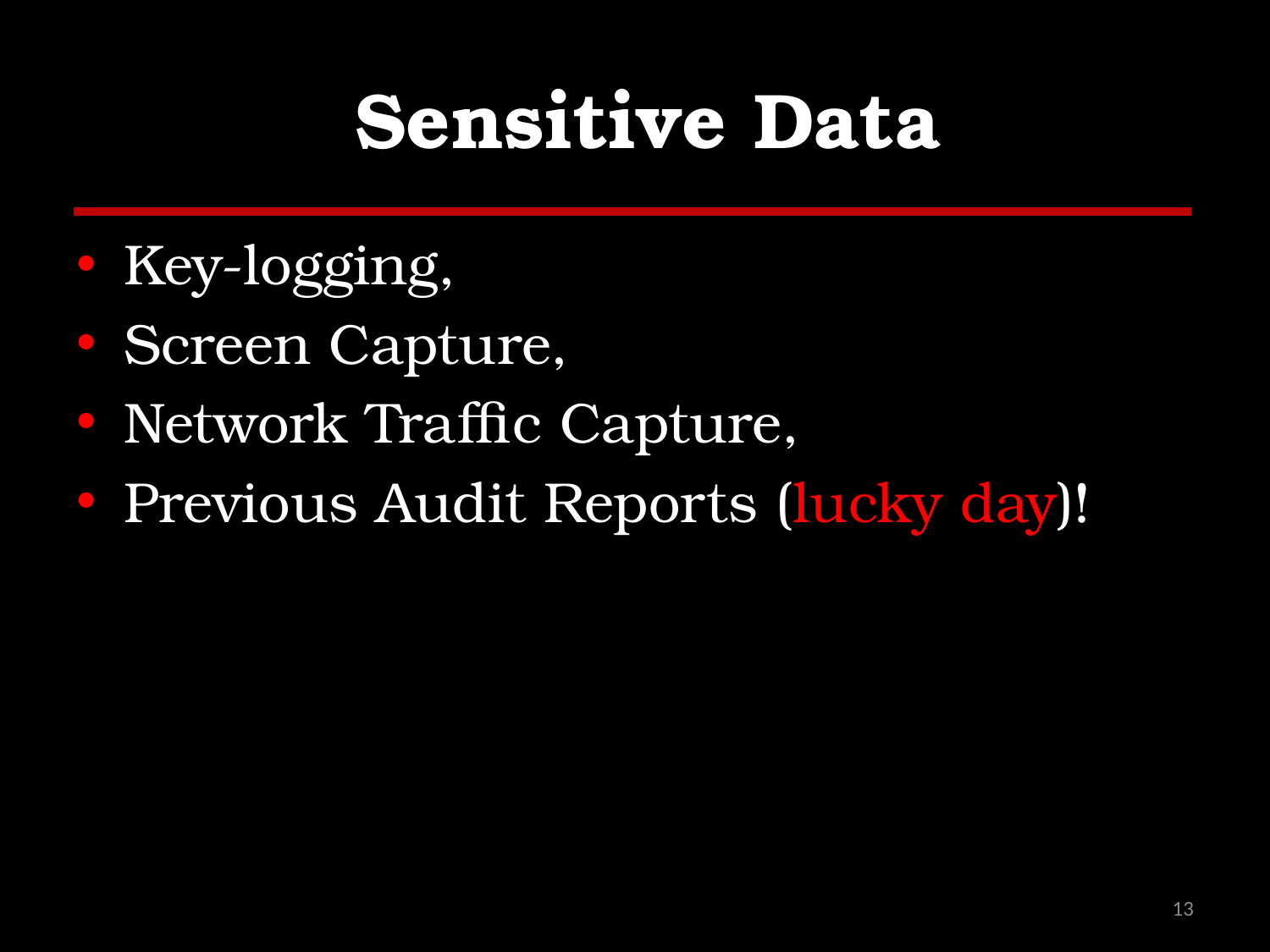

# Sensitive Data
Key-logging,
Screen Capture,
Network Traffic Capture,
Previous Audit Reports (lucky day)!
13